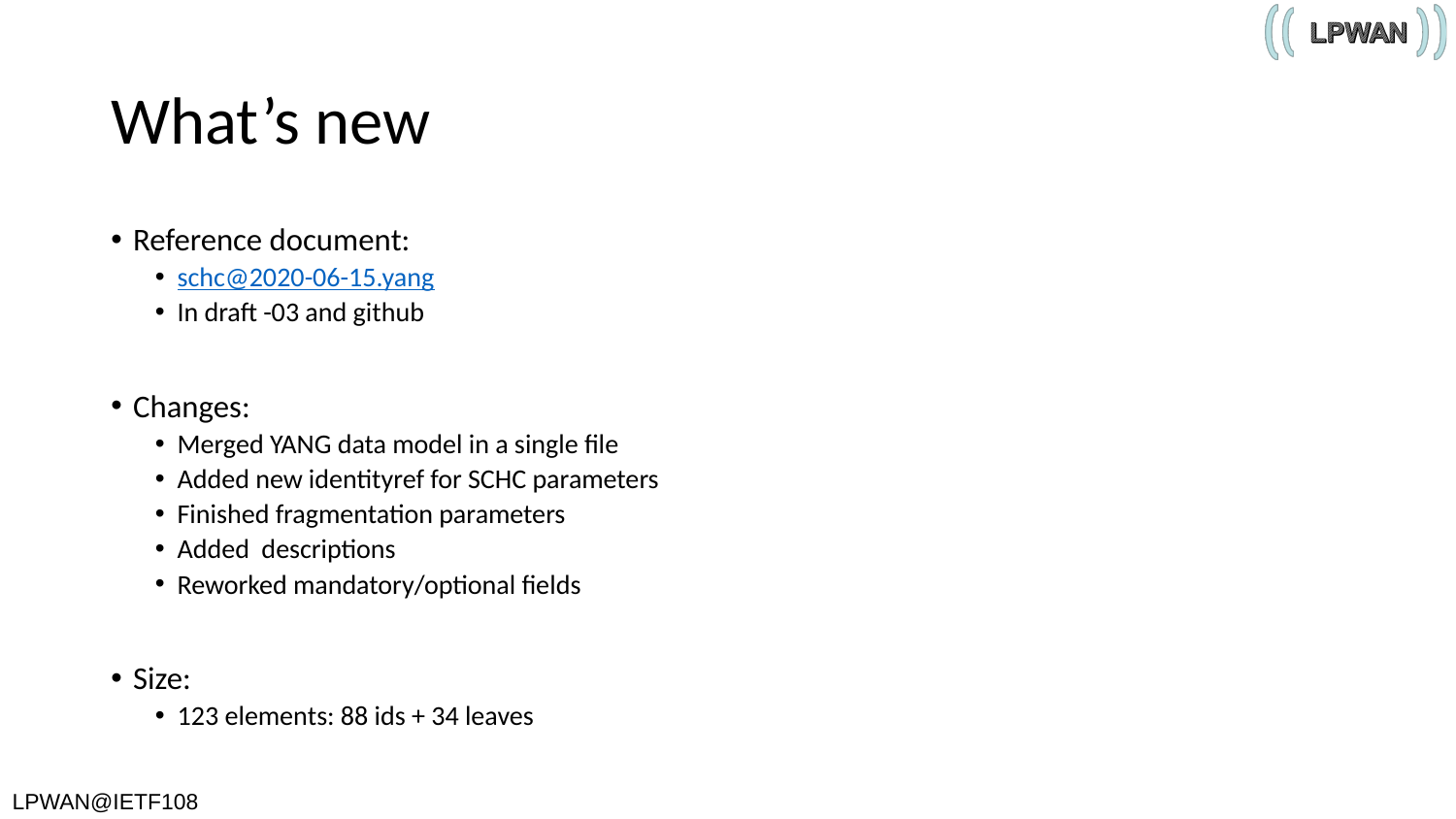

# What’s new
Reference document:
schc@2020-06-15.yang
In draft -03 and github

Changes:
Merged YANG data model in a single file
Added new identityref for SCHC parameters
Finished fragmentation parameters
Added  descriptions
Reworked mandatory/optional fields

Size:
123 elements: 88 ids + 34 leaves